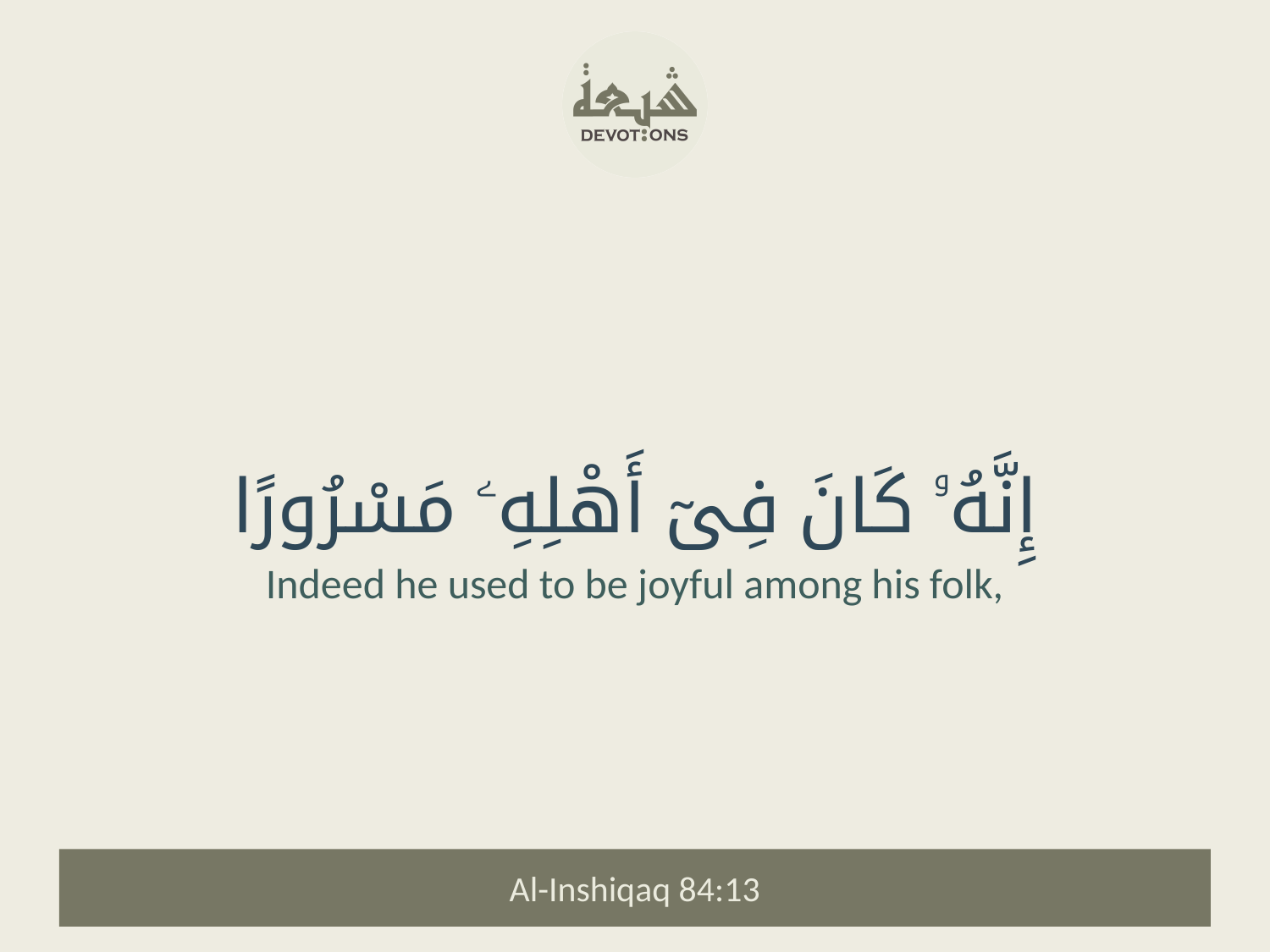

إِنَّهُۥ كَانَ فِىٓ أَهْلِهِۦ مَسْرُورًا
Indeed he used to be joyful among his folk,
Al-Inshiqaq 84:13